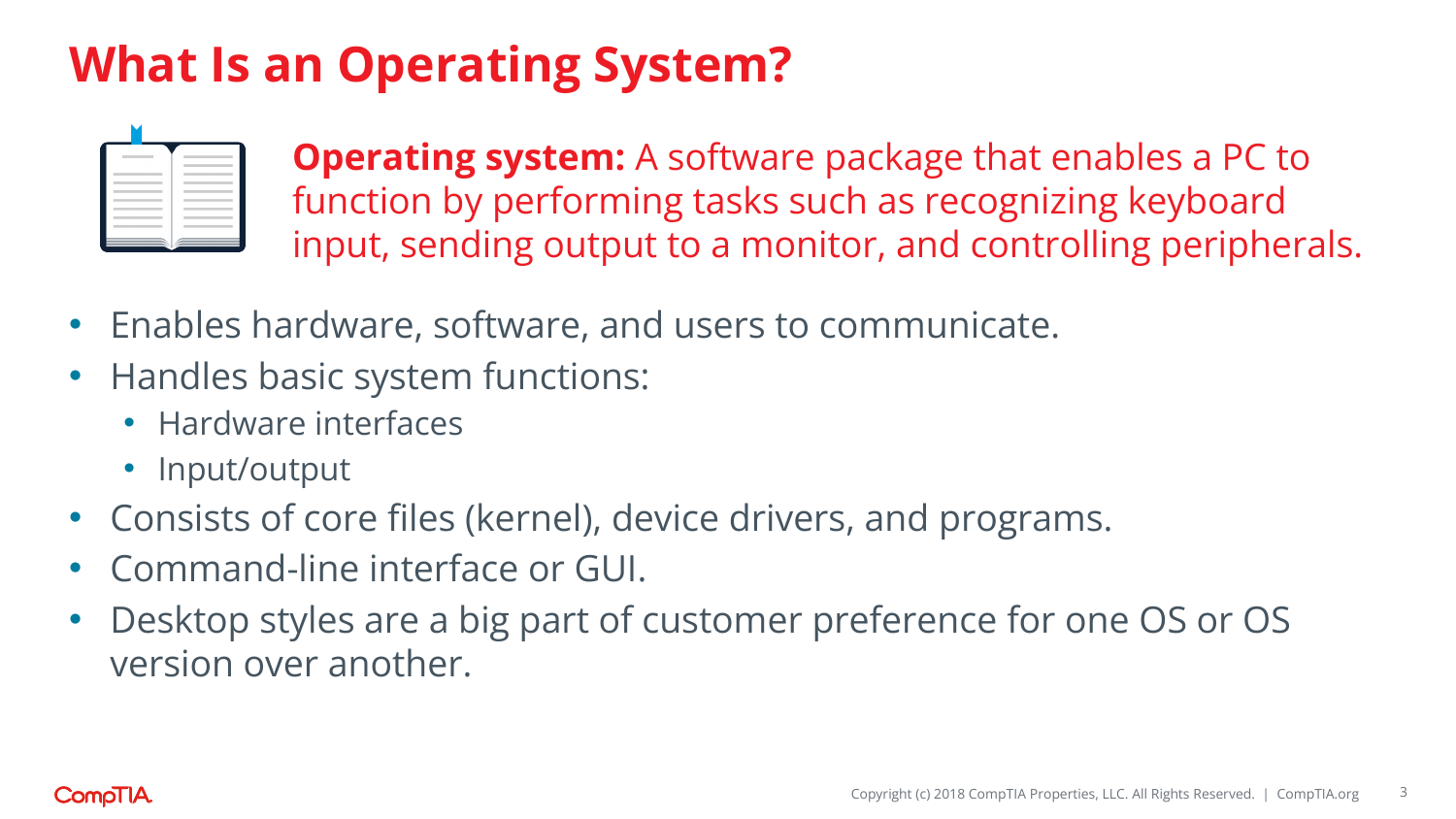

# What Is an Operating System?
Operating system: A software package that enables a PC to function by performing tasks such as recognizing keyboard input, sending output to a monitor, and controlling peripherals.
Enables hardware, software, and users to communicate.
Handles basic system functions:
Hardware interfaces
Input/output
Consists of core files (kernel), device drivers, and programs.
Command-line interface or GUI.
Desktop styles are a big part of customer preference for one OS or OS version over another.
3